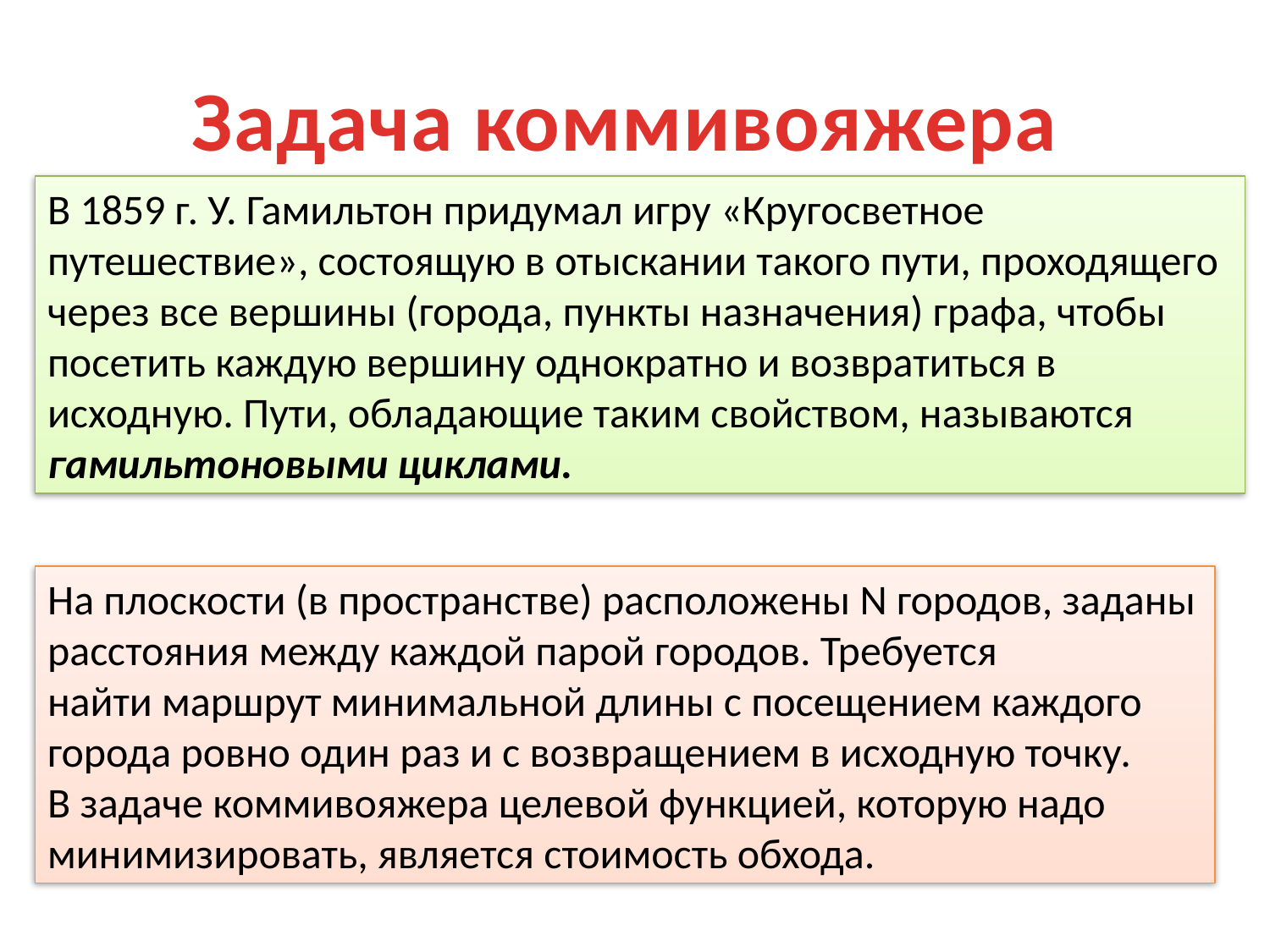

# Задача коммивояжера
В 1859 г. У. Гамильтон придумал игру «Кругосветное путешествие», состоящую в отыскании такого пути, проходящего через все вершины (города, пункты назначения) графа, чтобы посетить каждую вершину однократно и возвратиться в исходную. Пути, обладающие таким свойством, называются гамильтоновыми циклами.
На плоскости (в пространстве) расположены N городов, заданы расстояния между каждой парой городов. Требуется
найти маршрут минимальной длины с посещением каждого города ровно один раз и с возвращением в исходную точку.
В задаче коммивояжера целевой функцией, которую надо минимизировать, является стоимость обхода.